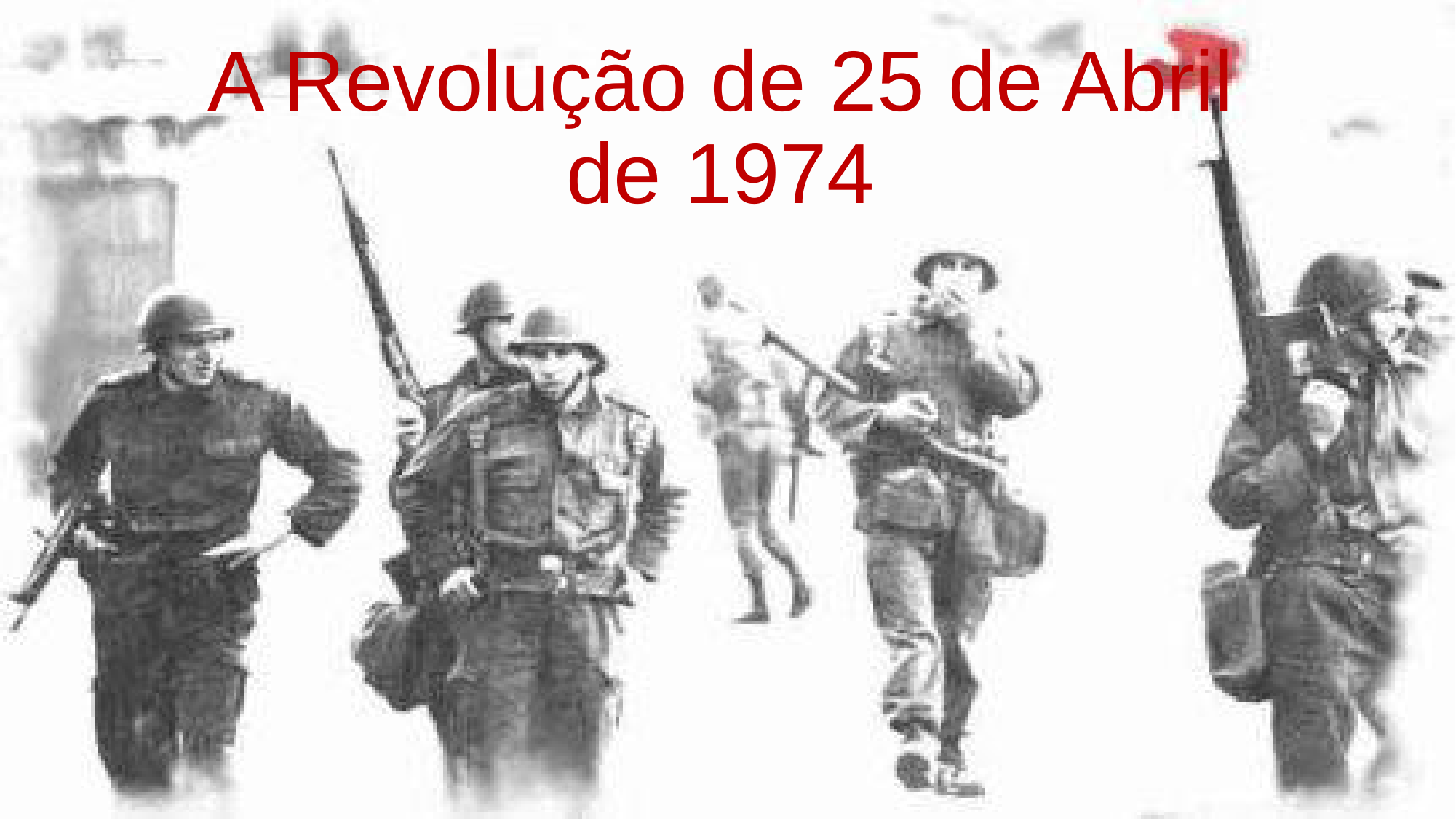

# A Revolução de 25 de Abril de 1974